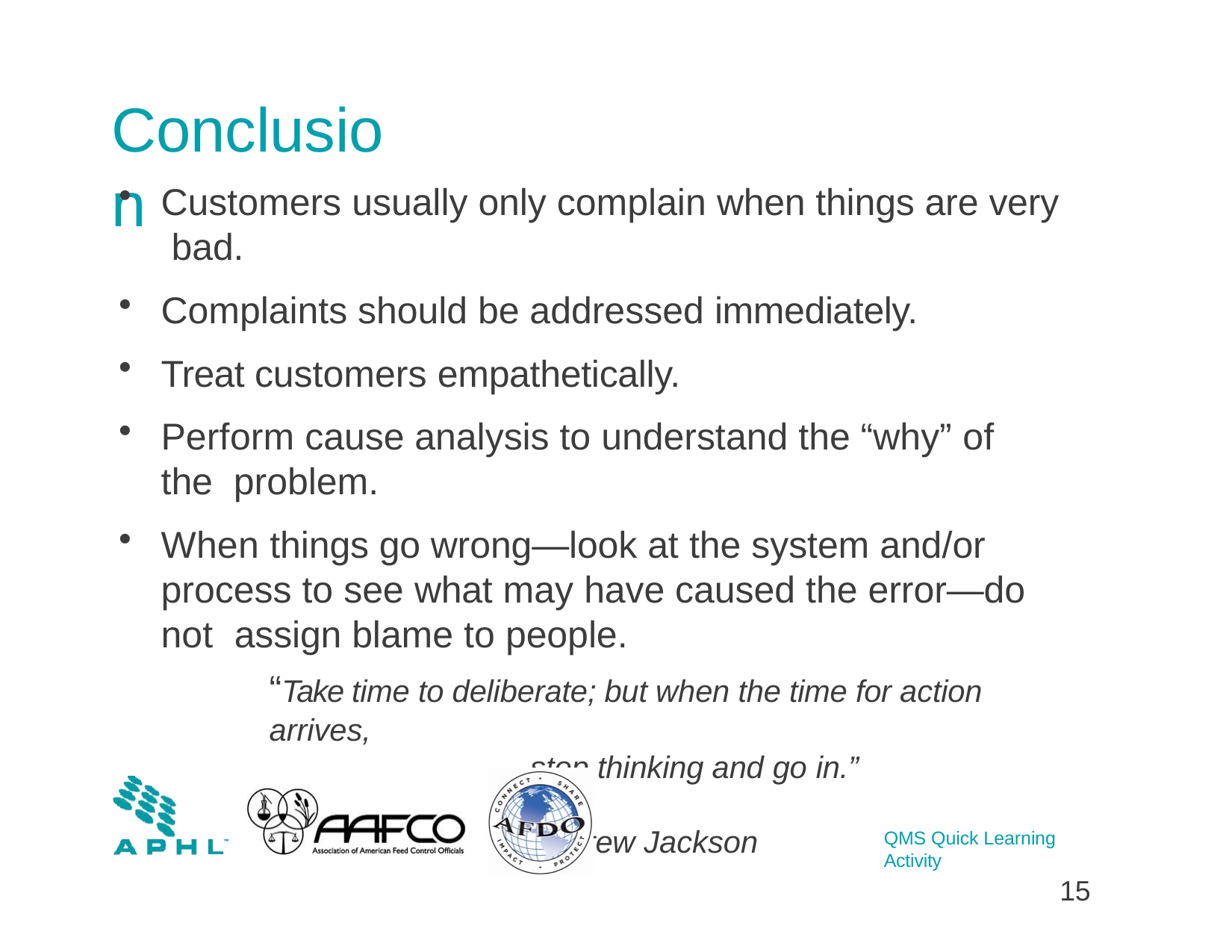

# Conclusion
Customers usually only complain when things are very  bad.
Complaints should be addressed immediately.
Treat customers empathetically.
Perform cause analysis to understand the “why” of	the  problem.
When things go wrong—look at the system and/or  process to see what may have caused the error—do not  assign blame to people.
“Take time to deliberate; but when the time for action arrives,
stop thinking and go in.”	Andrew Jackson

QMS Quick Learning Activity
15